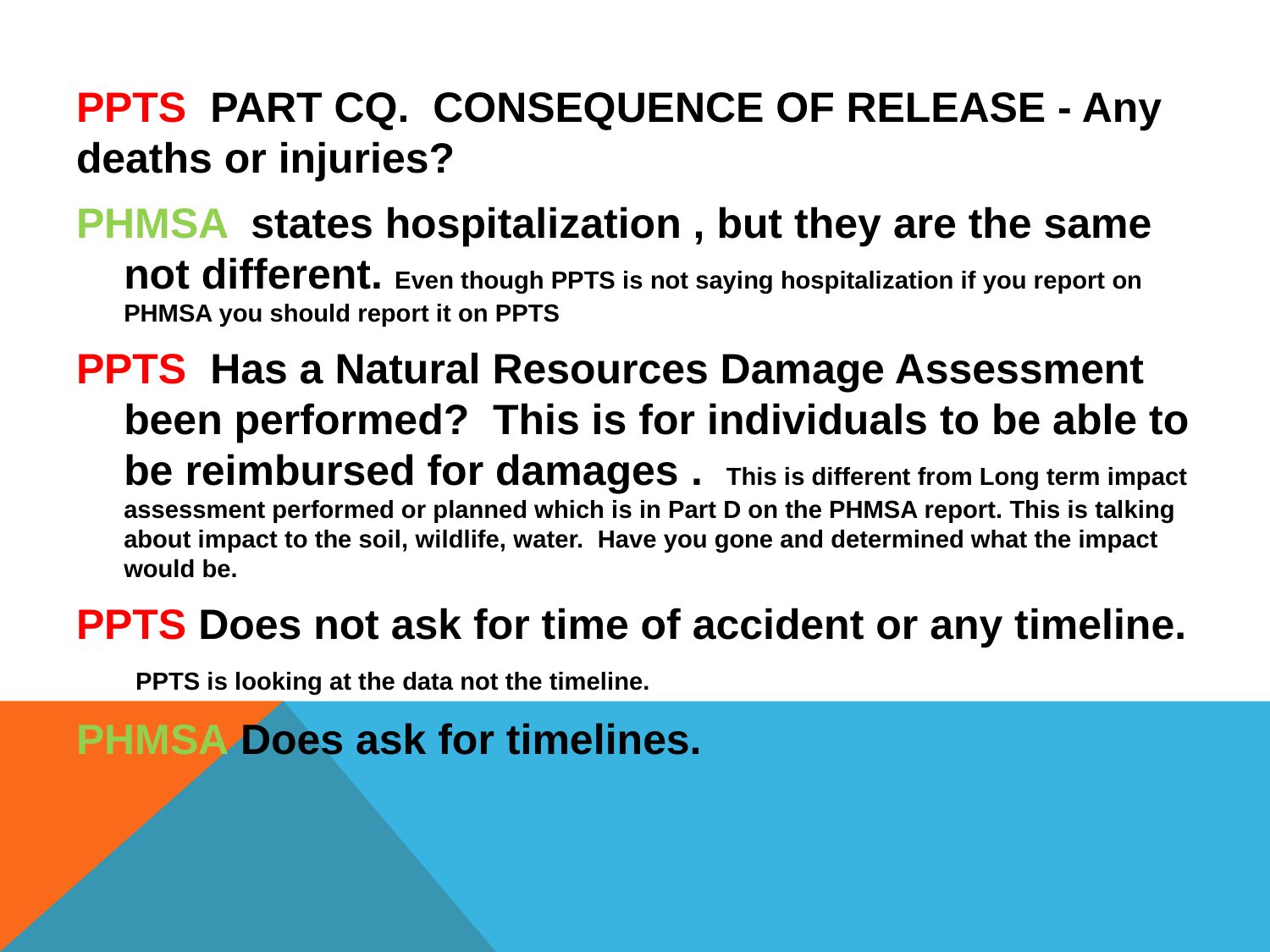

PPTS  PART CQ.  CONSEQUENCE OF RELEASE - Any deaths or injuries?
PHMSA  states hospitalization , but they are the same not different. Even though PPTS is not saying hospitalization if you report on PHMSA you should report it on PPTS
PPTS  Has a Natural Resources Damage Assessment been performed?  This is for individuals to be able to be reimbursed for damages .  This is different from Long term impact assessment performed or planned which is in Part D on the PHMSA report. This is talking about impact to the soil, wildlife, water.  Have you gone and determined what the impact would be.
PPTS Does not ask for time of accident or any timeline.  PPTS is looking at the data not the timeline.
PHMSA Does ask for timelines.